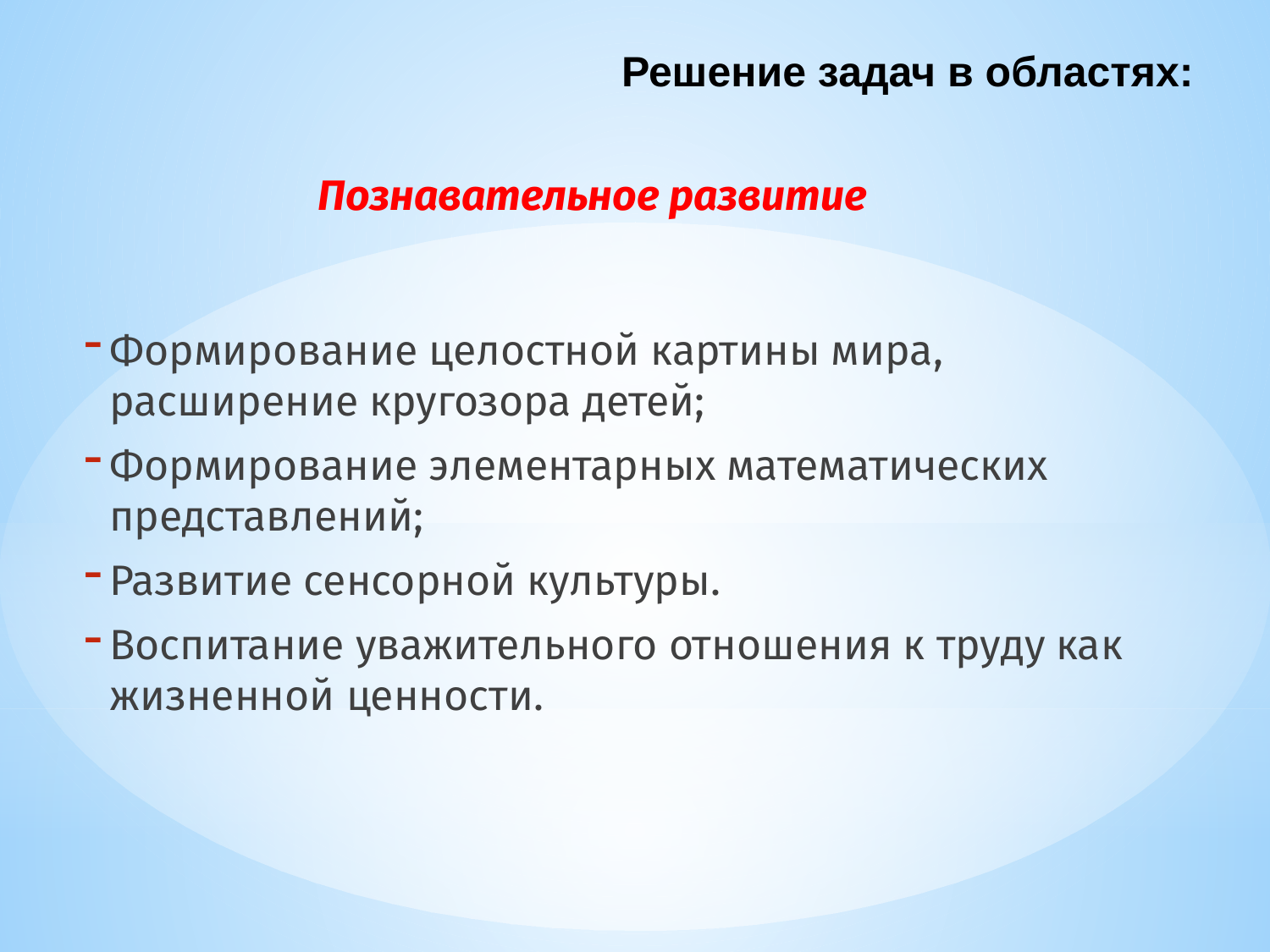

# Решение задач в областях:
Познавательное развитие
Формирование целостной картины мира, расширение кругозора детей;
Формирование элементарных математических представлений;
Развитие сенсорной культуры.
Воспитание уважительного отношения к труду как жизненной ценности.